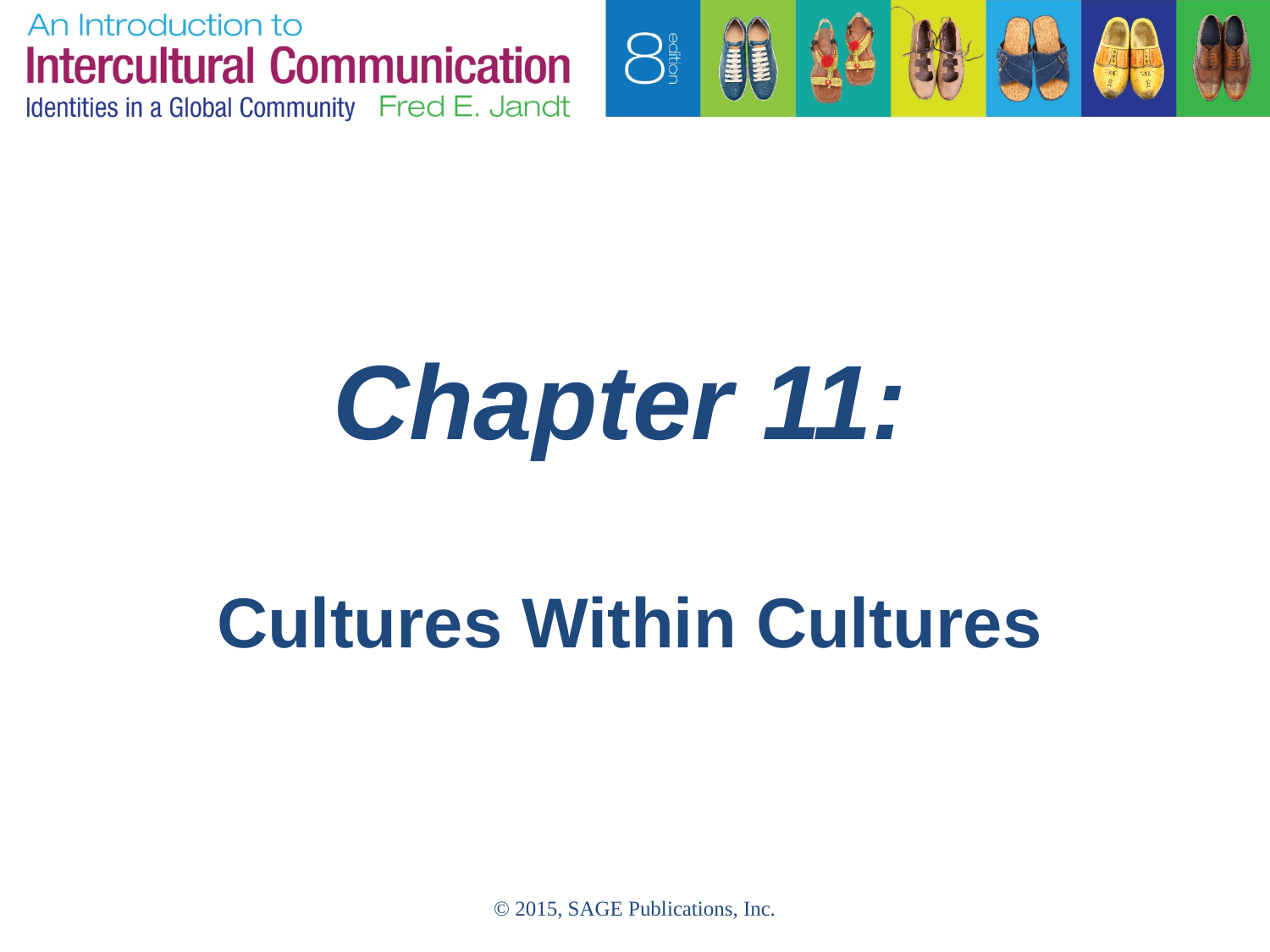

# Chapter 11:
Cultures Within Cultures
© 2015, SAGE Publications, Inc.